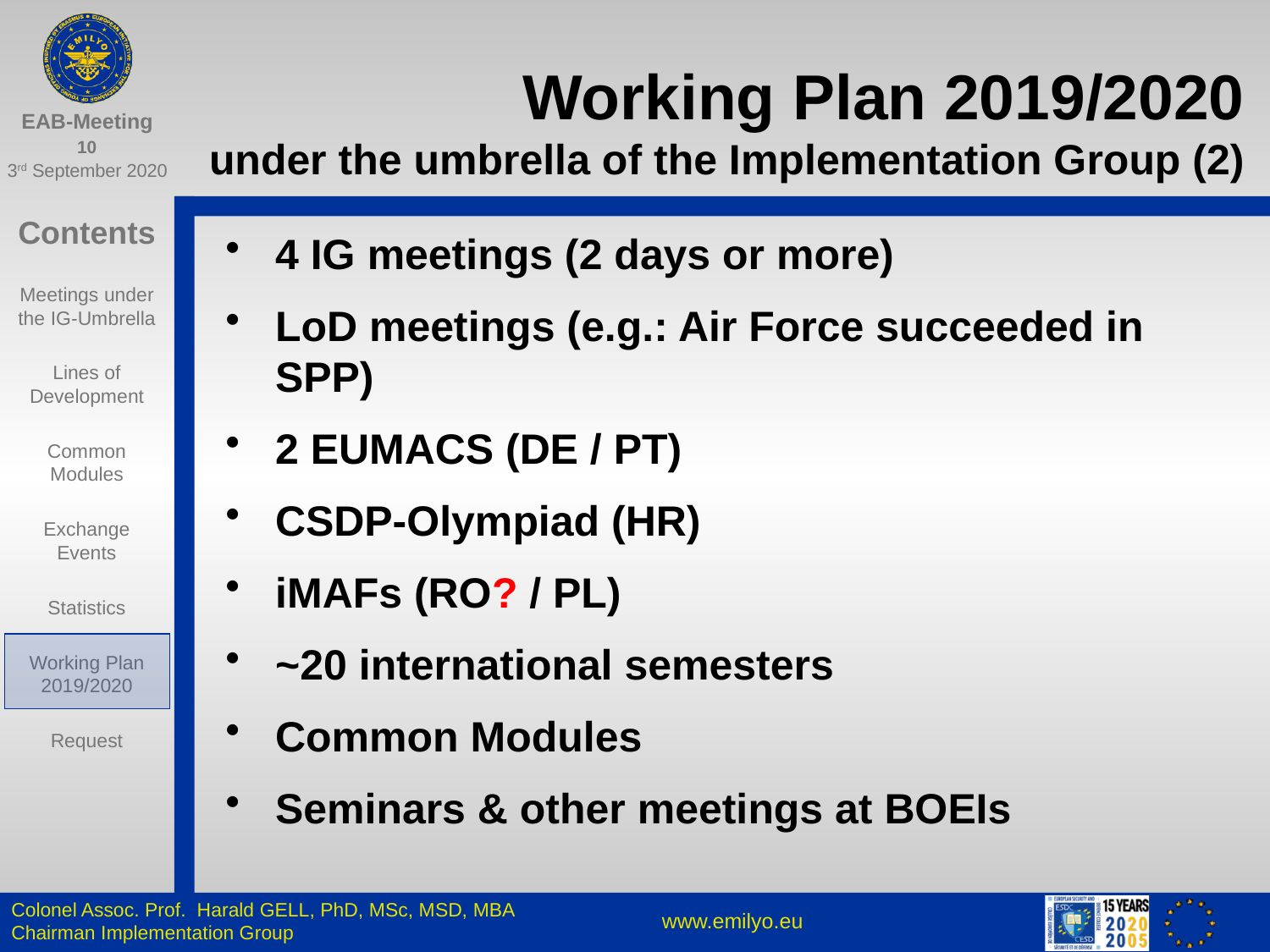

# Working Plan 2019/2020 under the umbrella of the Implementation Group (2)
4 IG meetings (2 days or more)
LoD meetings (e.g.: Air Force succeeded in SPP)
2 EUMACS (DE / PT)
CSDP-Olympiad (HR)
iMAFs (RO? / PL)
~20 international semesters
Common Modules
Seminars & other meetings at BOEIs